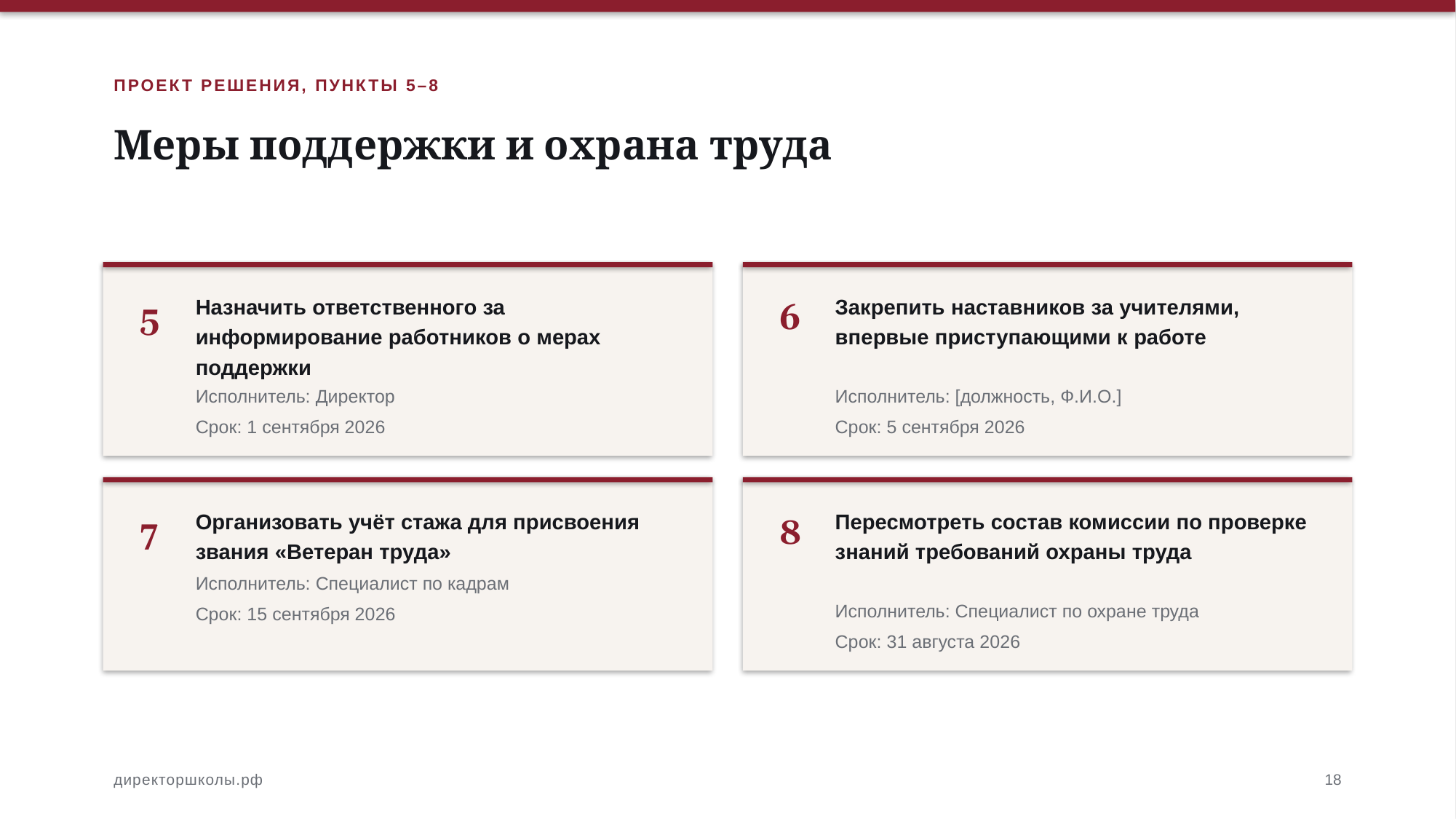

ПРОЕКТ РЕШЕНИЯ, ПУНКТЫ 5–8
Меры поддержки и охрана труда

5
6
Назначить ответственного за информирование работников о мерах поддержки
Закрепить наставников за учителями, впервые приступающими к работе
Исполнитель: Директор
Срок: 1 сентября 2026
Исполнитель: [должность, Ф.И.О.]
Срок: 5 сентября 2026

7
8
Организовать учёт стажа для присвоения звания «Ветеран труда»
Пересмотреть состав комиссии по проверке знаний требований охраны труда
Исполнитель: Специалист по кадрам
Срок: 15 сентября 2026
Исполнитель: Специалист по охране труда
Срок: 31 августа 2026
директоршколы.рф
18